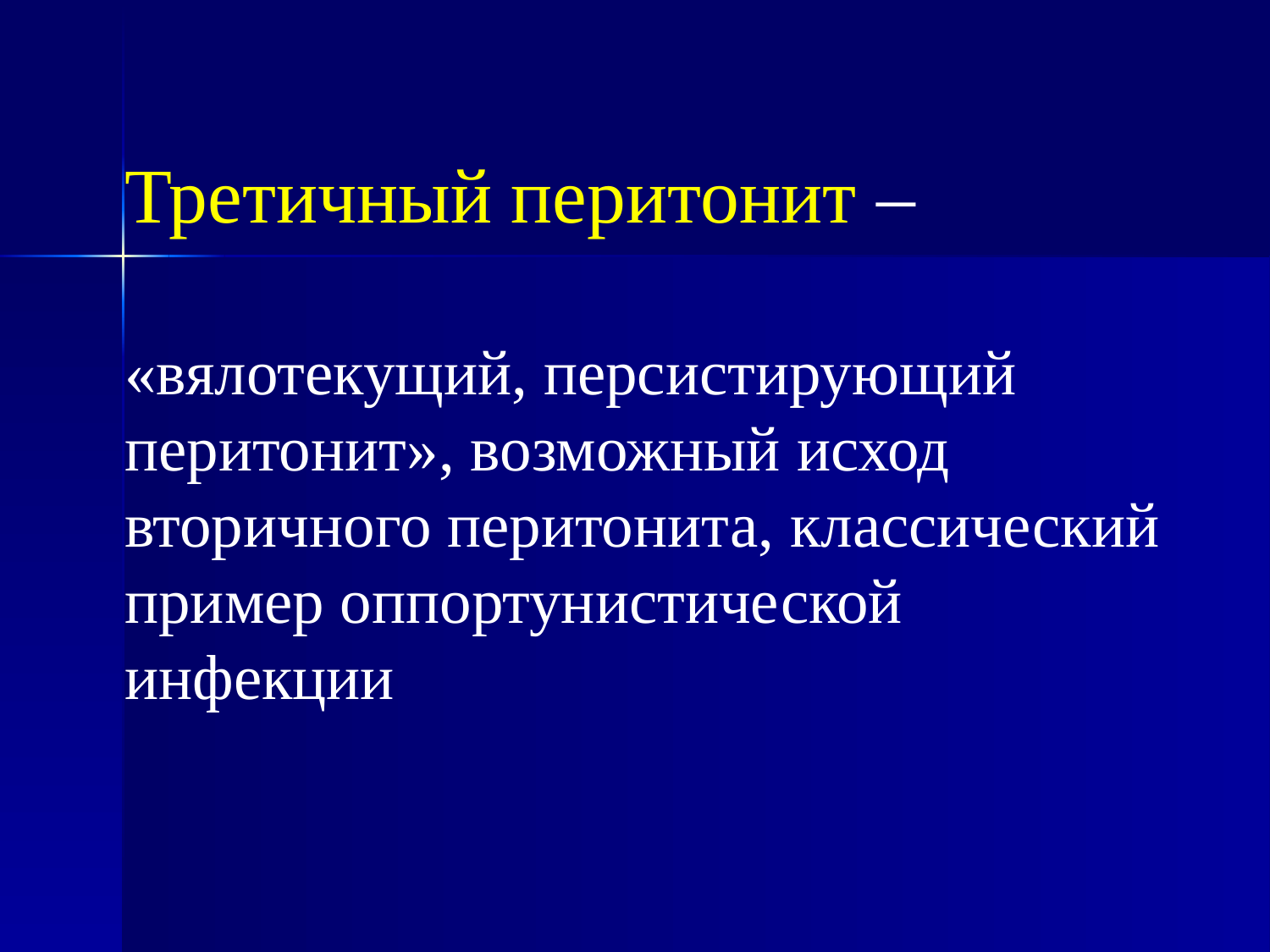

Третичный перитонит –

«вялотекущий, персистирующий перитонит», возможный исход вторичного перитонита, классический пример оппортунистической инфекции